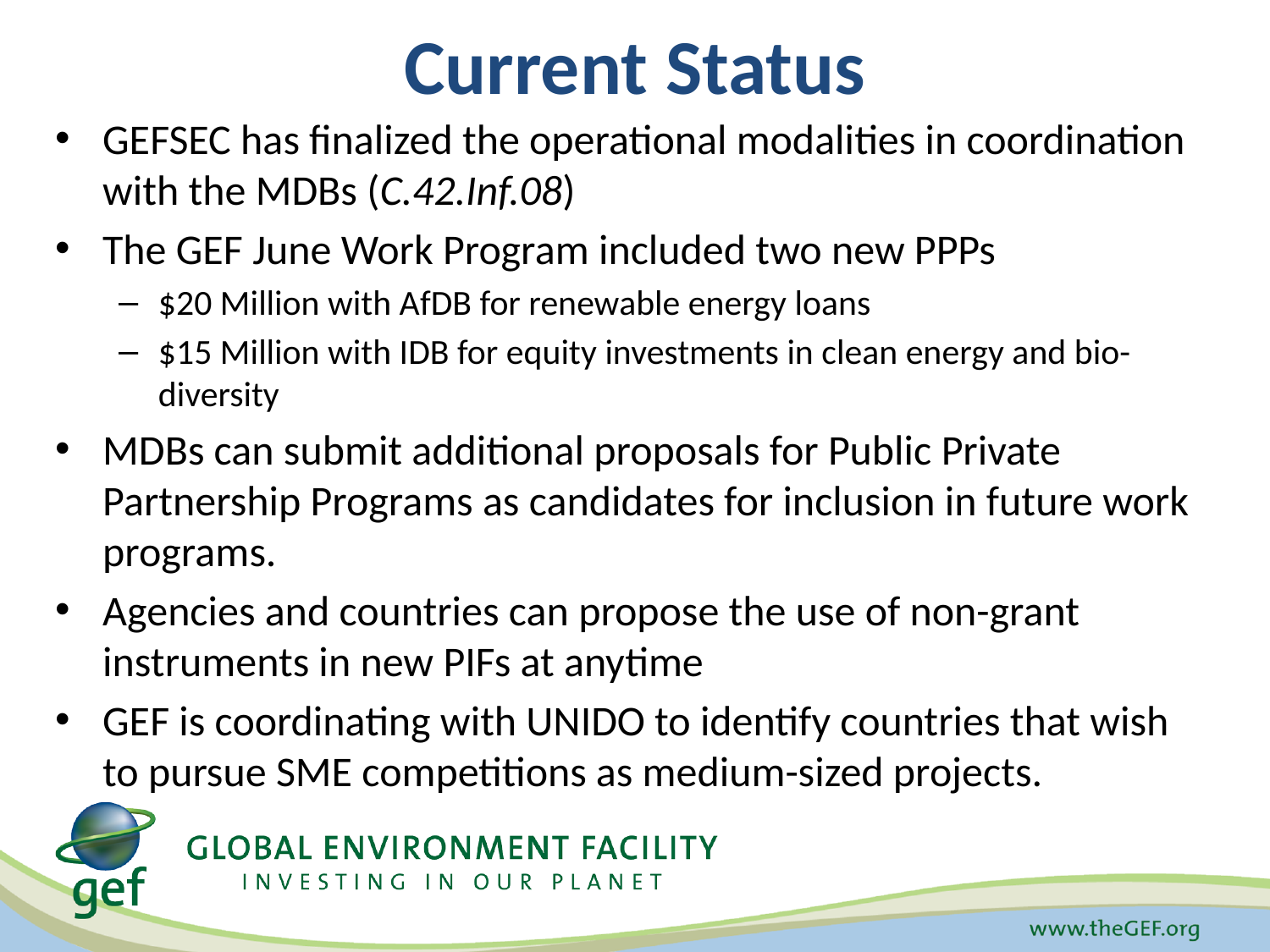

# Current Status
GEFSEC has finalized the operational modalities in coordination with the MDBs (C.42.Inf.08)
The GEF June Work Program included two new PPPs
$20 Million with AfDB for renewable energy loans
$15 Million with IDB for equity investments in clean energy and bio-diversity
MDBs can submit additional proposals for Public Private Partnership Programs as candidates for inclusion in future work programs.
Agencies and countries can propose the use of non-grant instruments in new PIFs at anytime
GEF is coordinating with UNIDO to identify countries that wish to pursue SME competitions as medium-sized projects.